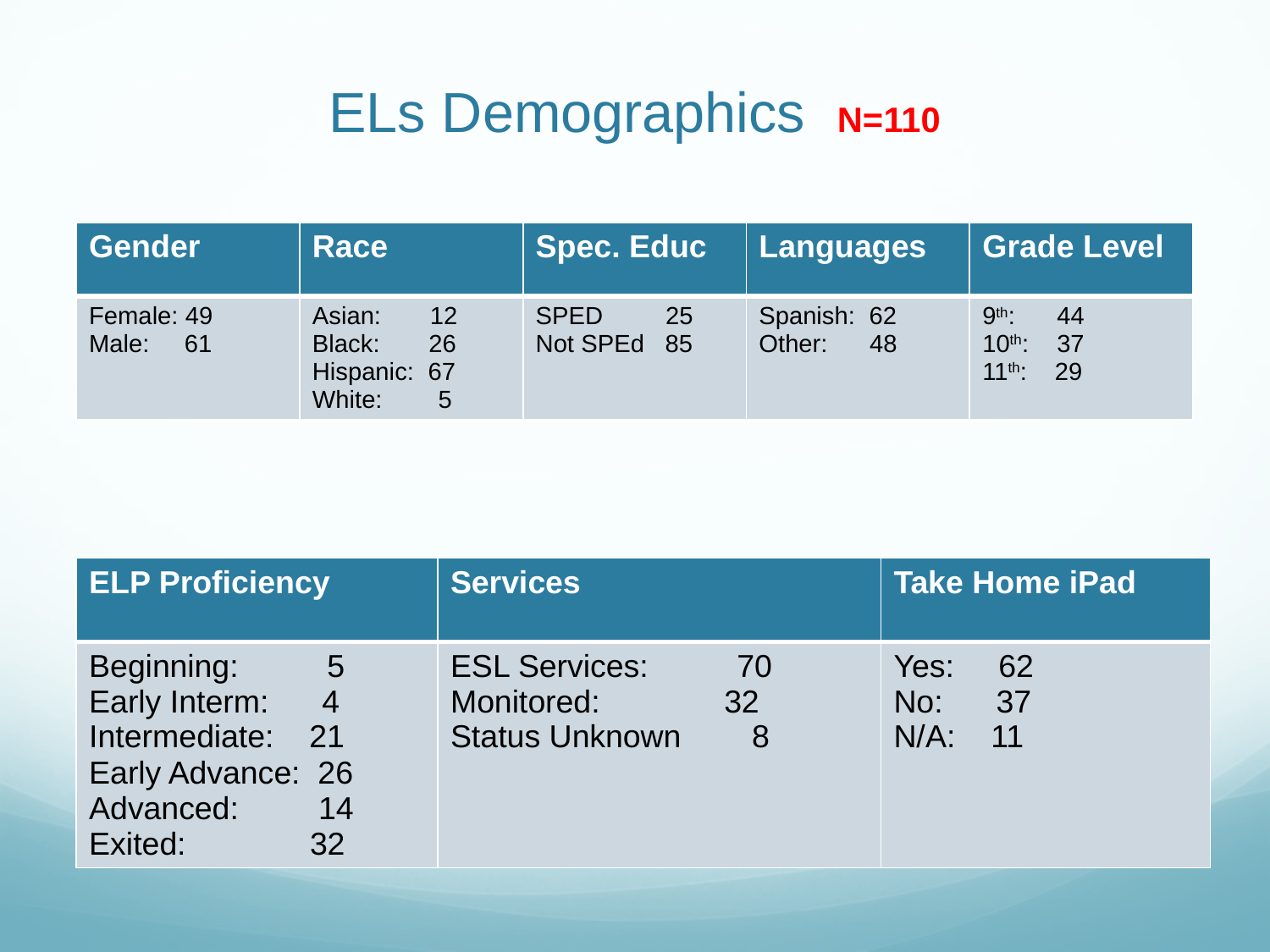

# ELs Demographics  N=110
| Gender | Race | Spec. Educ | Languages | Grade Level |
| --- | --- | --- | --- | --- |
| Female: 49 Male: 61 | Asian: 12 Black: 26 Hispanic: 67 White: 5 | SPED 25 Not SPEd 85 | Spanish: 62 Other: 48 | 9th: 44 10th: 37 11th: 29 |
| ELP Proficiency | Services | Take Home iPad |
| --- | --- | --- |
| Beginning: 5 Early Interm: 4 Intermediate: 21 Early Advance: 26 Advanced: 14 Exited: 32 | ESL Services: 70 Monitored: 32 Status Unknown 8 | Yes: 62 No: 37 N/A: 11 |